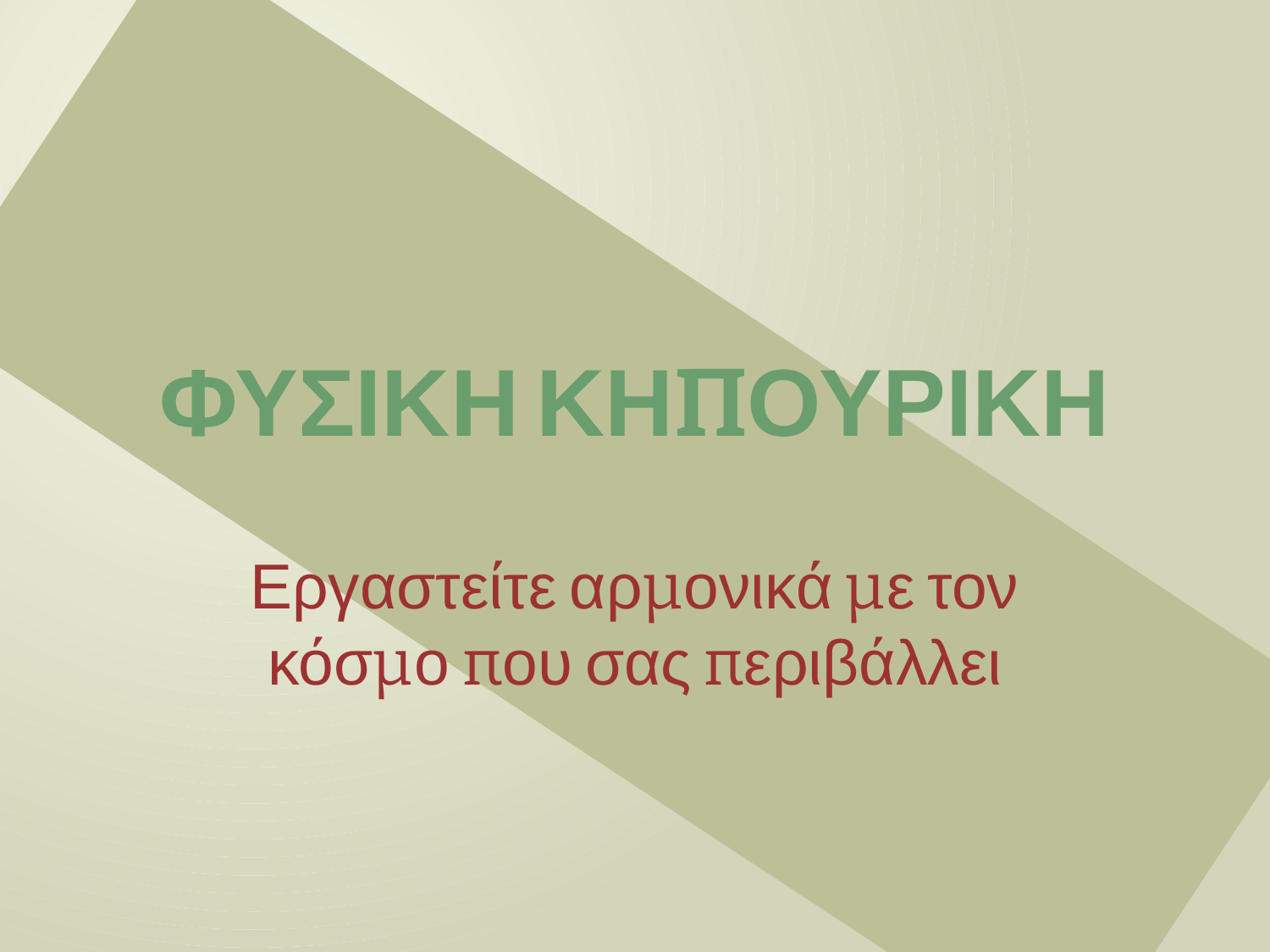

# ΦΥΣΙΚΗ ΚΗΠΟΥΡΙΚΗ
Εργαστείτε αρμονικά με τον κόσμο που σας περιβάλλει